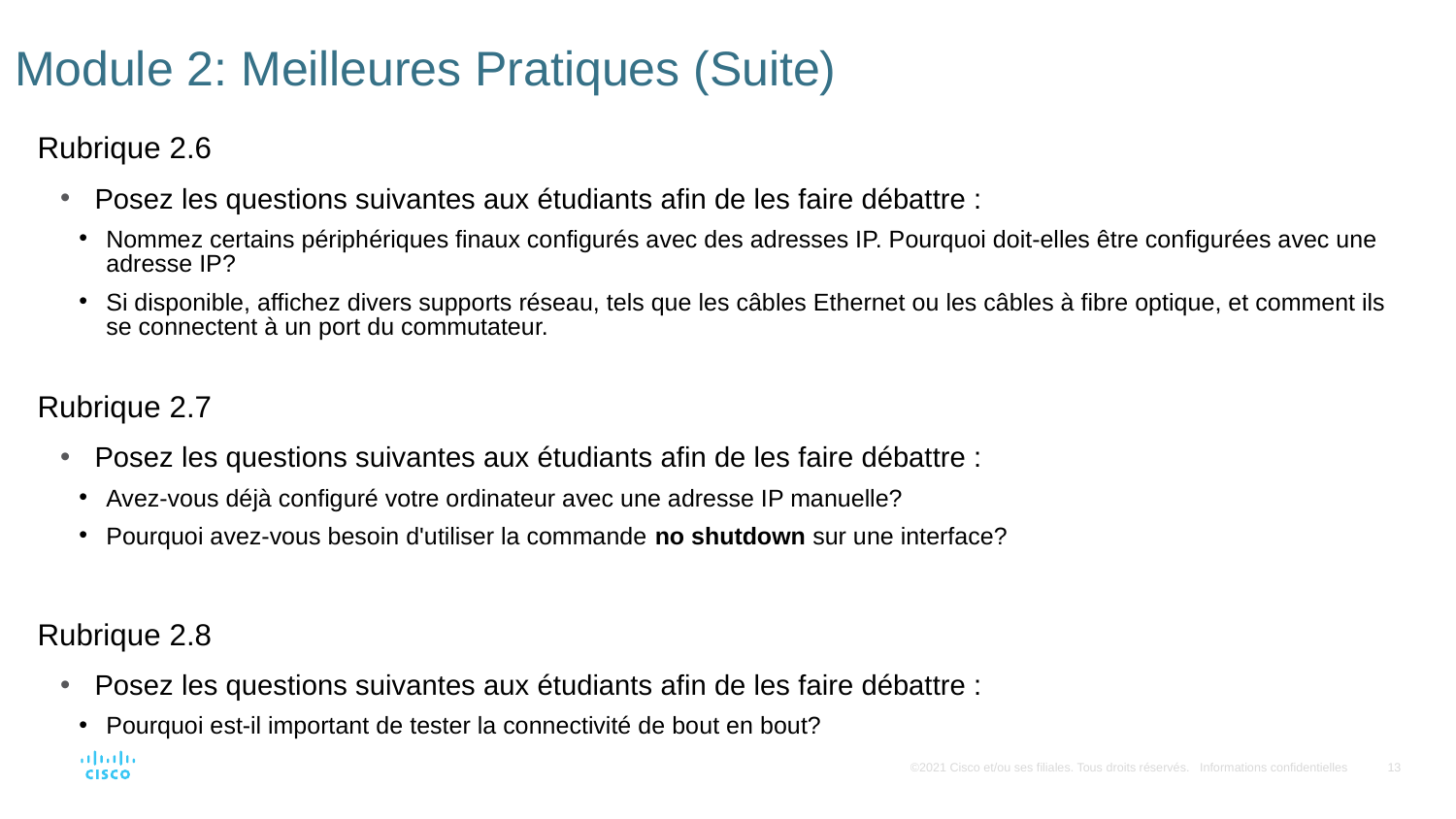

# Module 2: Meilleures Pratiques (Suite)
Rubrique 2.6
Posez les questions suivantes aux étudiants afin de les faire débattre :
Nommez certains périphériques finaux configurés avec des adresses IP. Pourquoi doit-elles être configurées avec une adresse IP?
Si disponible, affichez divers supports réseau, tels que les câbles Ethernet ou les câbles à fibre optique, et comment ils se connectent à un port du commutateur.

Rubrique 2.7
Posez les questions suivantes aux étudiants afin de les faire débattre :
Avez-vous déjà configuré votre ordinateur avec une adresse IP manuelle?
Pourquoi avez-vous besoin d'utiliser la commande no shutdown sur une interface?

Rubrique 2.8
Posez les questions suivantes aux étudiants afin de les faire débattre :
Pourquoi est-il important de tester la connectivité de bout en bout?